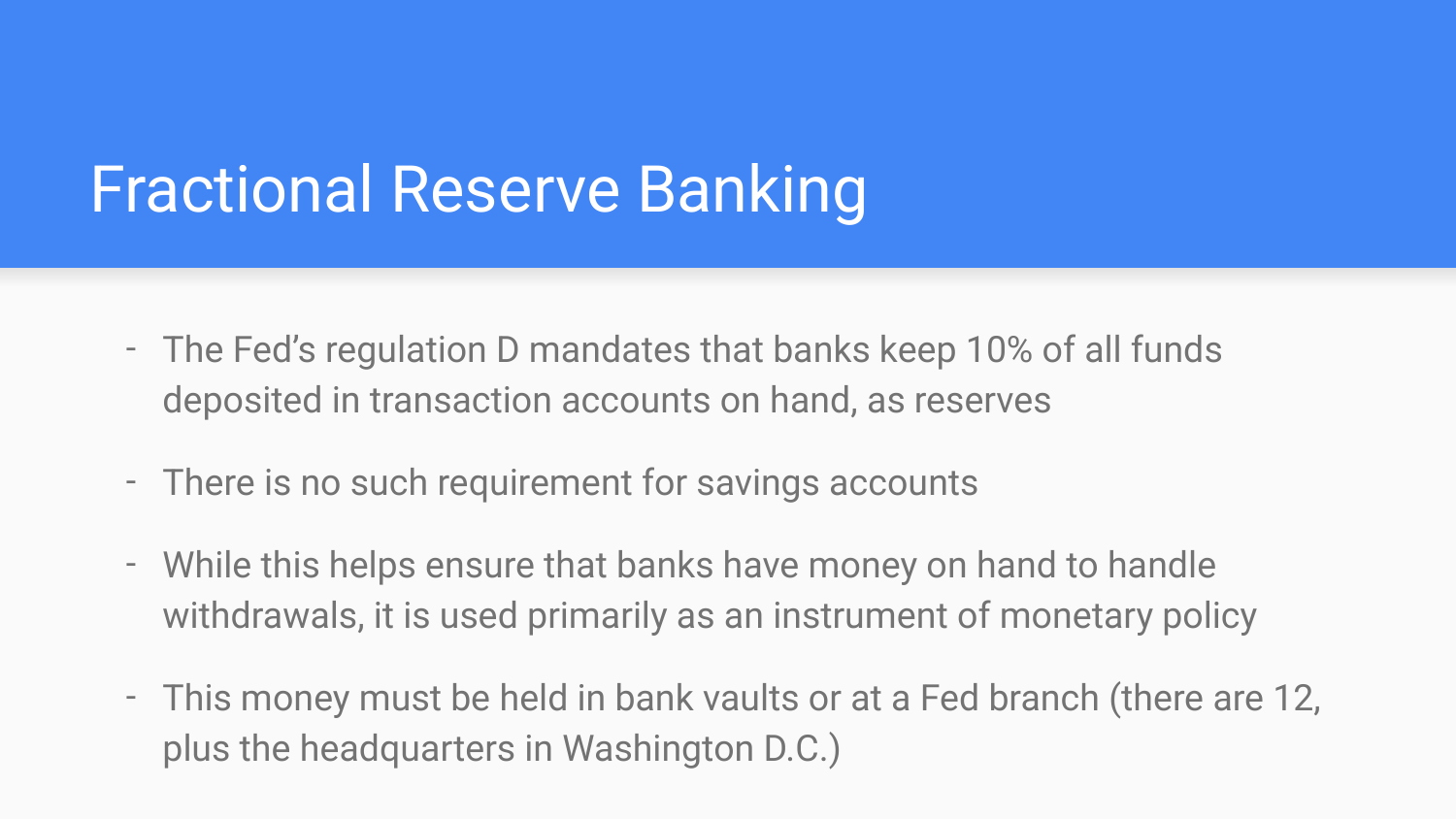

# Fractional Reserve Banking
The Fed’s regulation D mandates that banks keep 10% of all funds deposited in transaction accounts on hand, as reserves
There is no such requirement for savings accounts
While this helps ensure that banks have money on hand to handle withdrawals, it is used primarily as an instrument of monetary policy
This money must be held in bank vaults or at a Fed branch (there are 12, plus the headquarters in Washington D.C.)